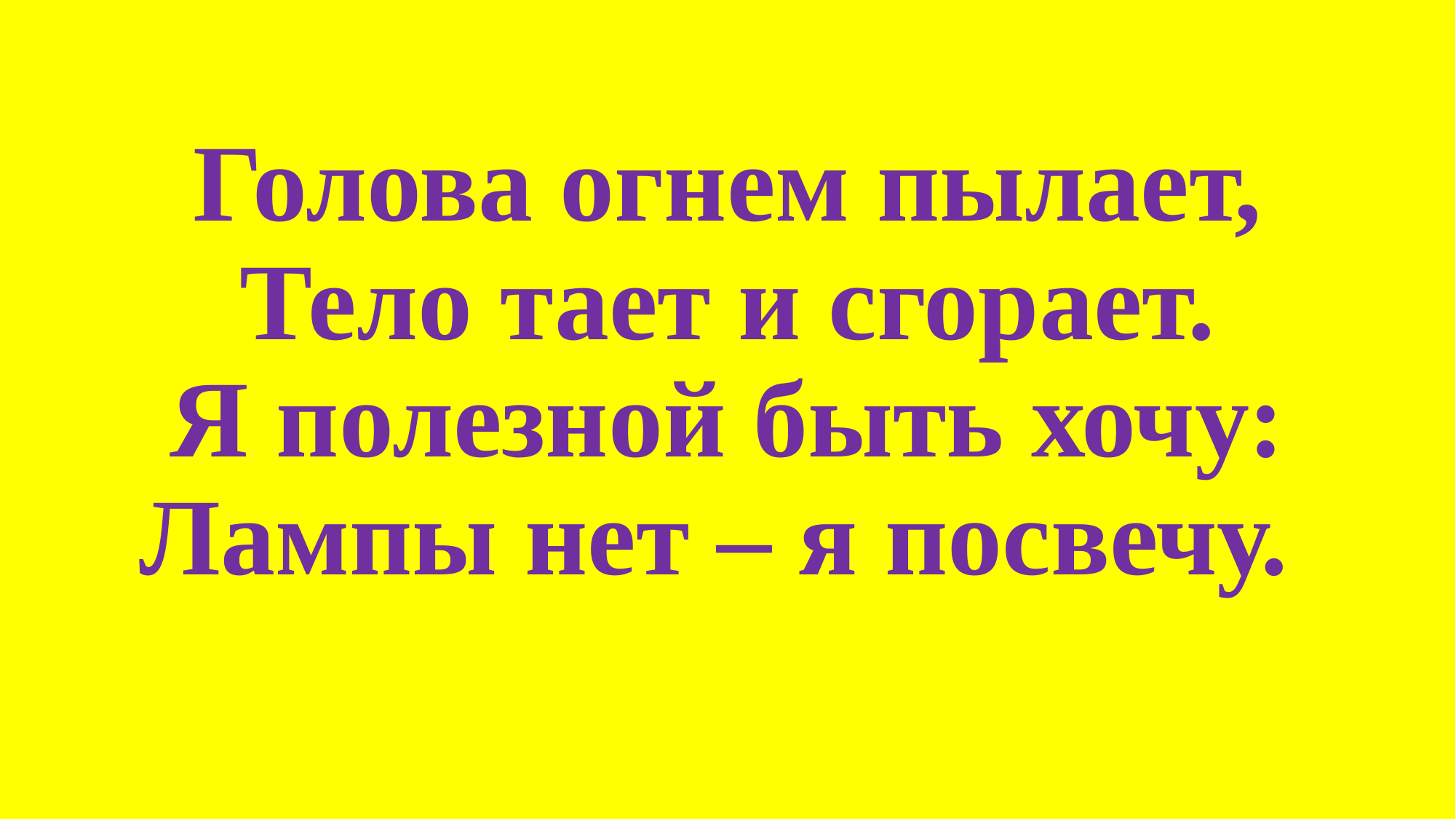

# Голова огнем пылает, Тело тает и сгорает. Я полезной быть хочу: Лампы нет – я посвечу.